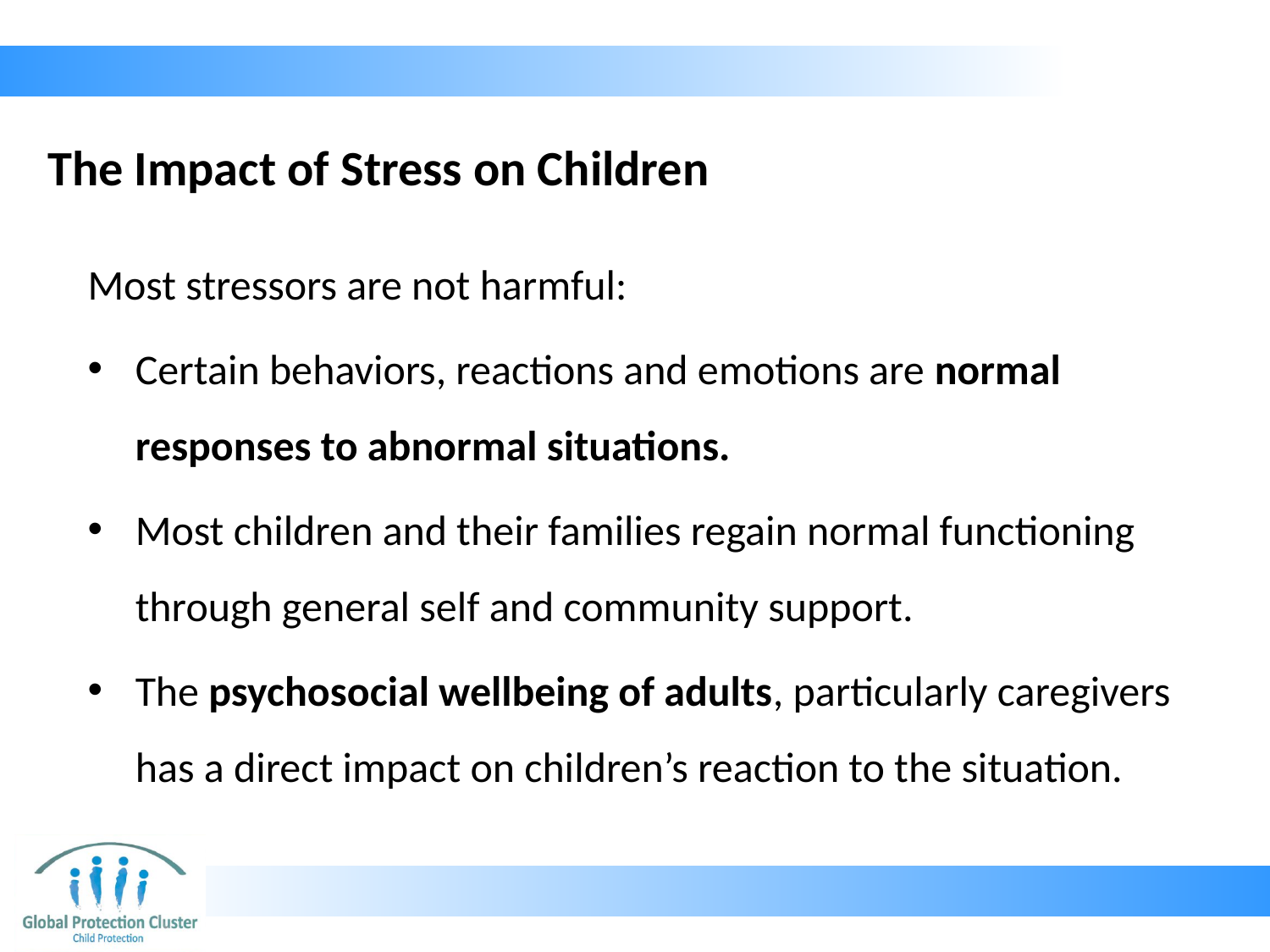

# The Impact of Stress on Children
Most stressors are not harmful:
Certain behaviors, reactions and emotions are normal responses to abnormal situations.
Most children and their families regain normal functioning through general self and community support.
The psychosocial wellbeing of adults, particularly caregivers has a direct impact on children’s reaction to the situation.